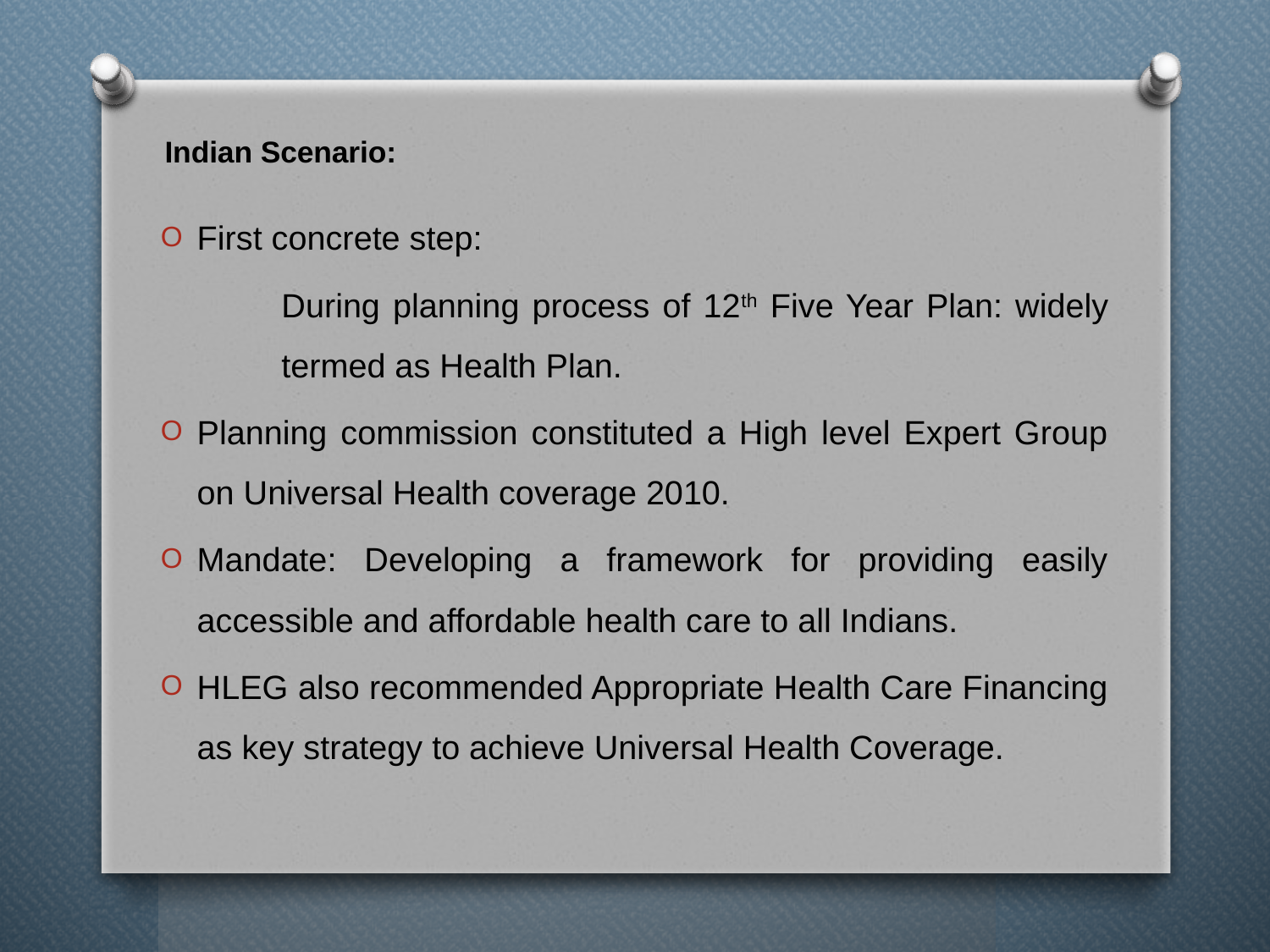

# Indian Scenario:
First concrete step:
	During planning process of 12th Five Year Plan: widely 	termed as Health Plan.
Planning commission constituted a High level Expert Group on Universal Health coverage 2010.
Mandate: Developing a framework for providing easily accessible and affordable health care to all Indians.
HLEG also recommended Appropriate Health Care Financing as key strategy to achieve Universal Health Coverage.